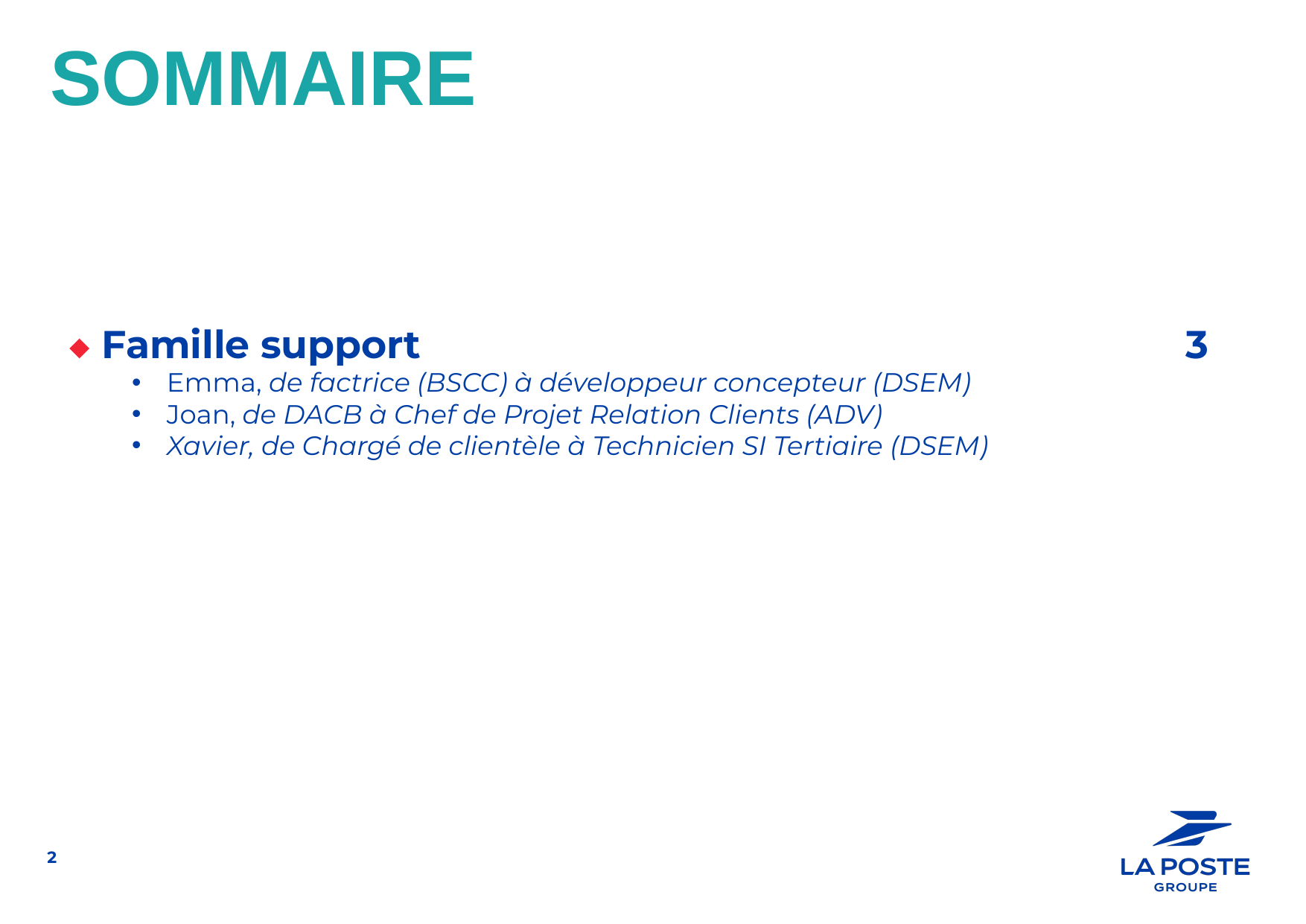

◆ Famille support							3
Emma, de factrice (BSCC) à développeur concepteur (DSEM)
Joan, de DACB à Chef de Projet Relation Clients (ADV)
Xavier, de Chargé de clientèle à Technicien SI Tertiaire (DSEM)

2